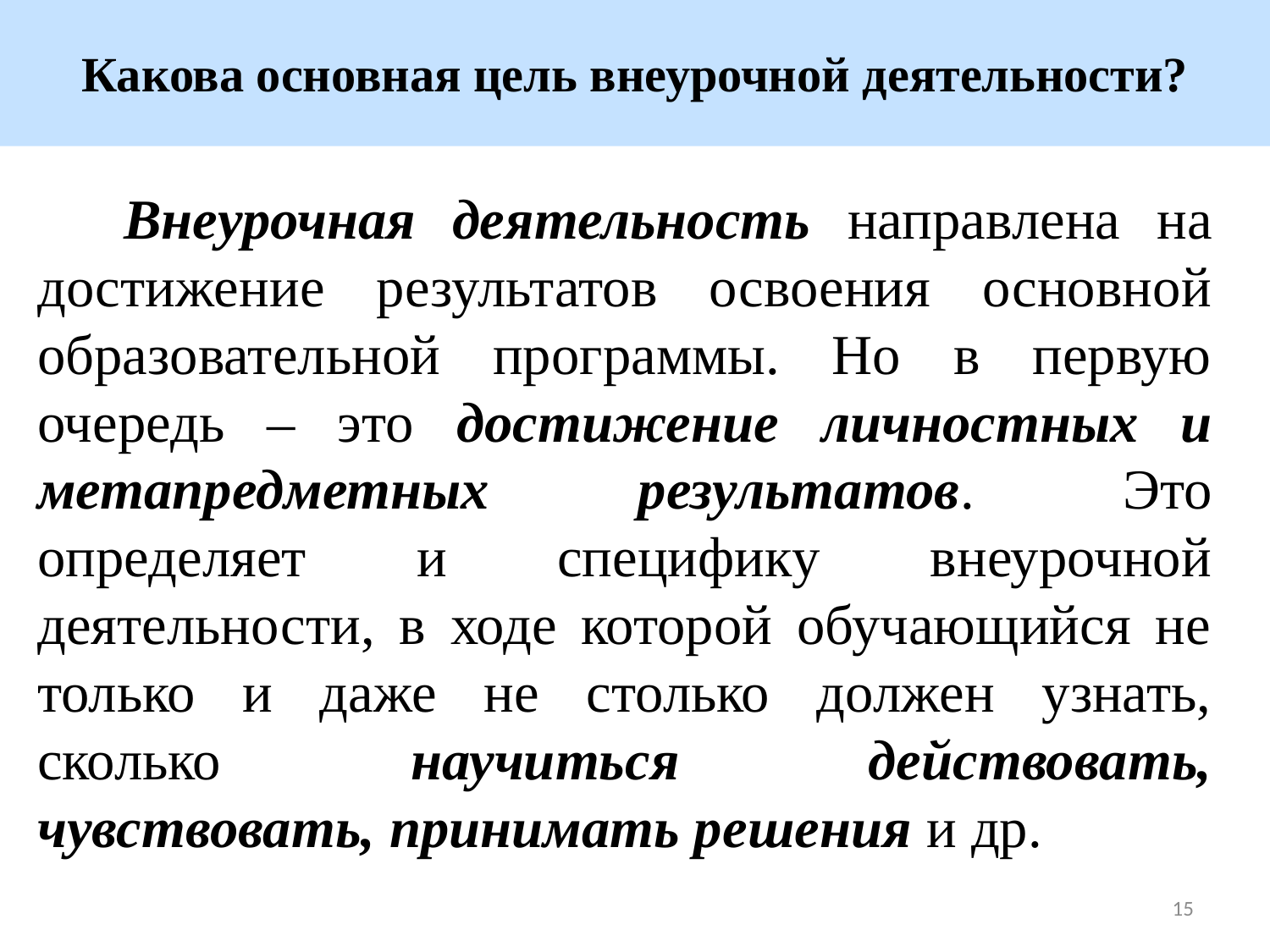

Какова основная цель внеурочной деятельности?
Внеурочная деятельность направлена на достижение результатов освоения основной образовательной программы. Но в первую очередь – это достижение личностных и метапредметных результатов. Это определяет и специфику внеурочной деятельности, в ходе которой обучающийся не только и даже не столько должен узнать, сколько научиться действовать, чувствовать, принимать решения и др.
15